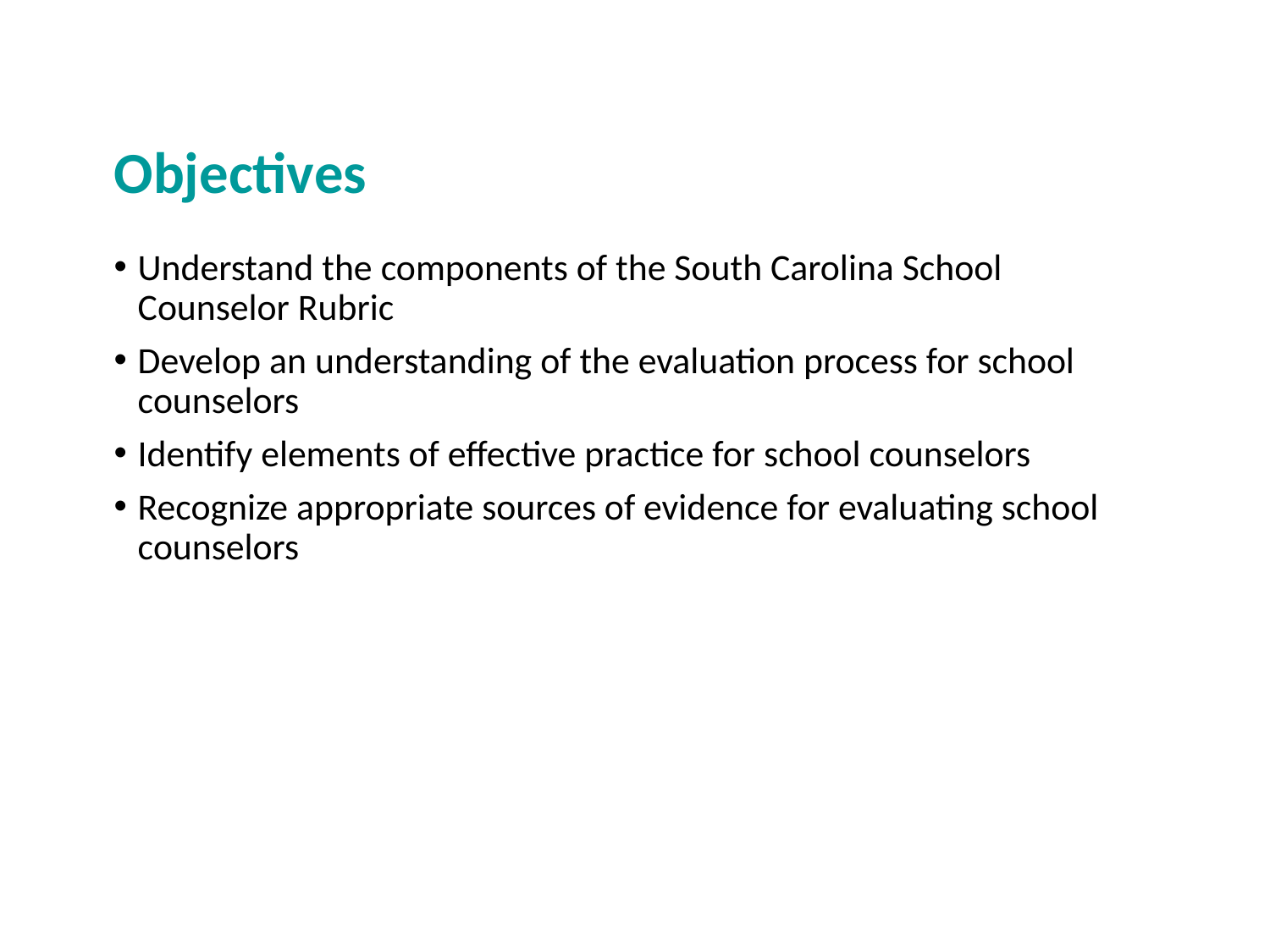

# Objectives
Understand the components of the South Carolina School Counselor Rubric
Develop an understanding of the evaluation process for school counselors
Identify elements of effective practice for school counselors
Recognize appropriate sources of evidence for evaluating school counselors